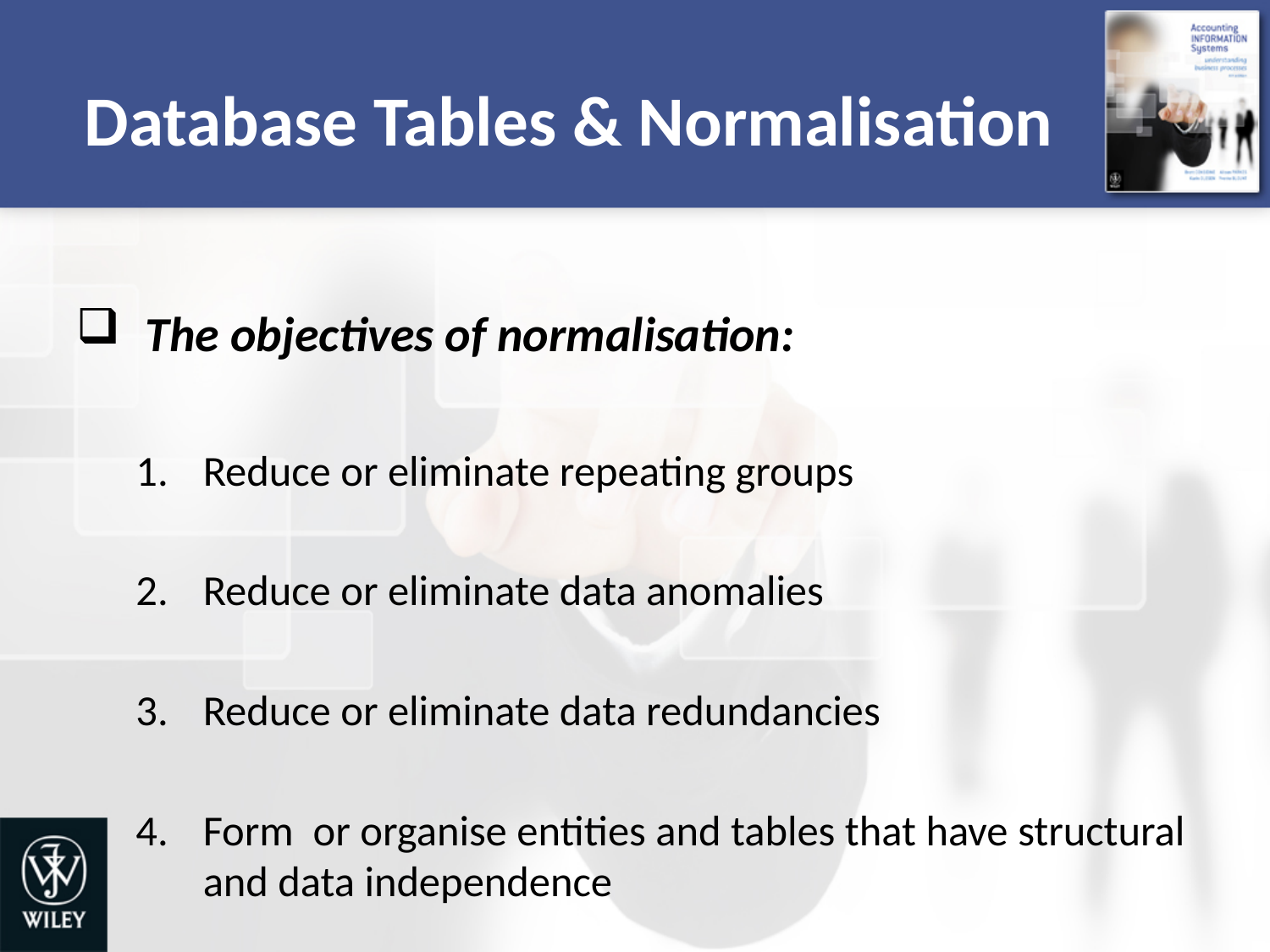

# Database Tables & Normalisation
The objectives of normalisation:

Reduce or eliminate repeating groups

Reduce or eliminate data anomalies

Reduce or eliminate data redundancies

Form  or organise entities and tables that have structural and data independence